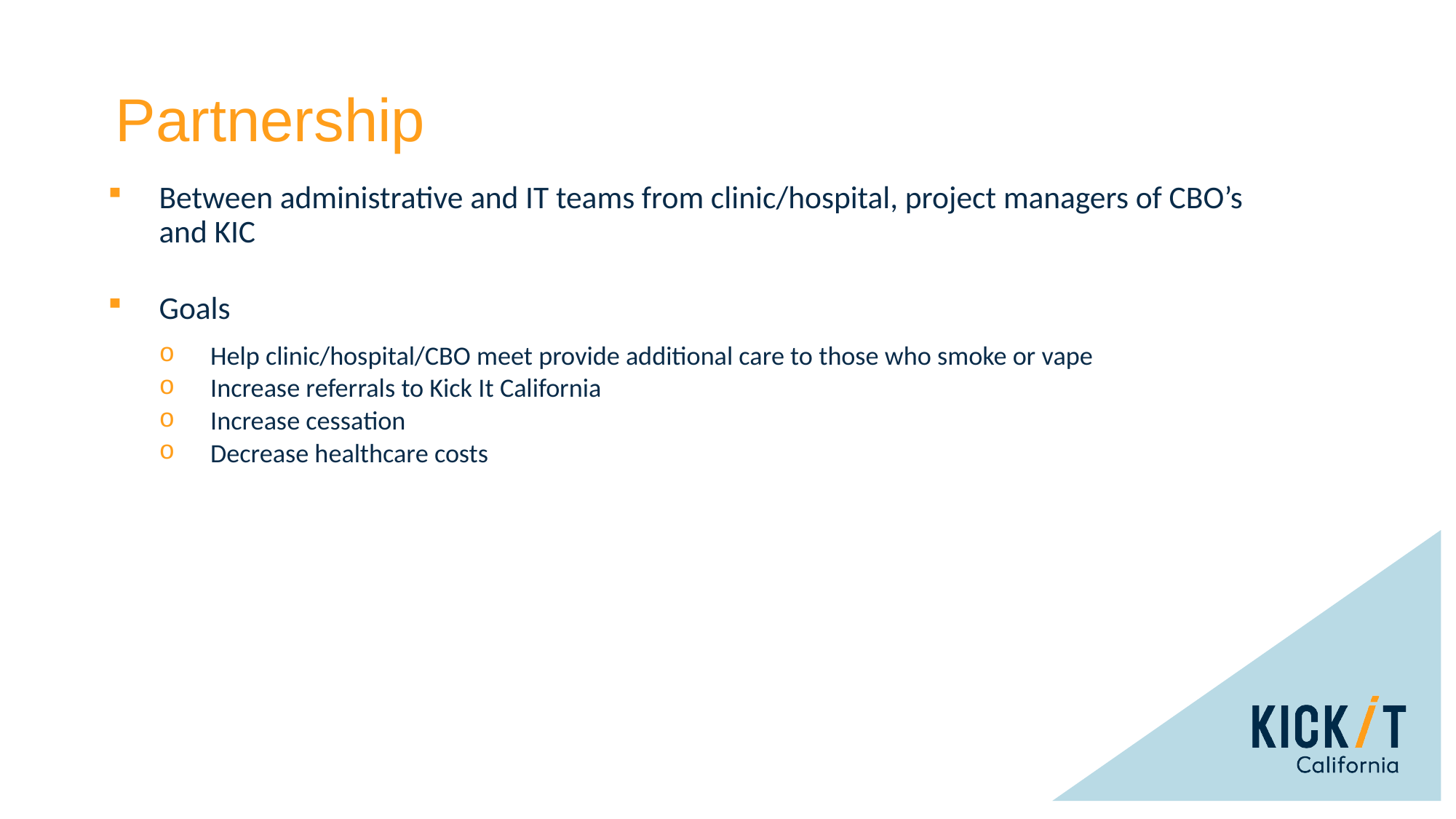

Partnership
Between administrative and IT teams from clinic/hospital, project managers of CBO’s and KIC

Goals
Help clinic/hospital/CBO meet provide additional care to those who smoke or vape
Increase referrals to Kick It California
Increase cessation
Decrease healthcare costs